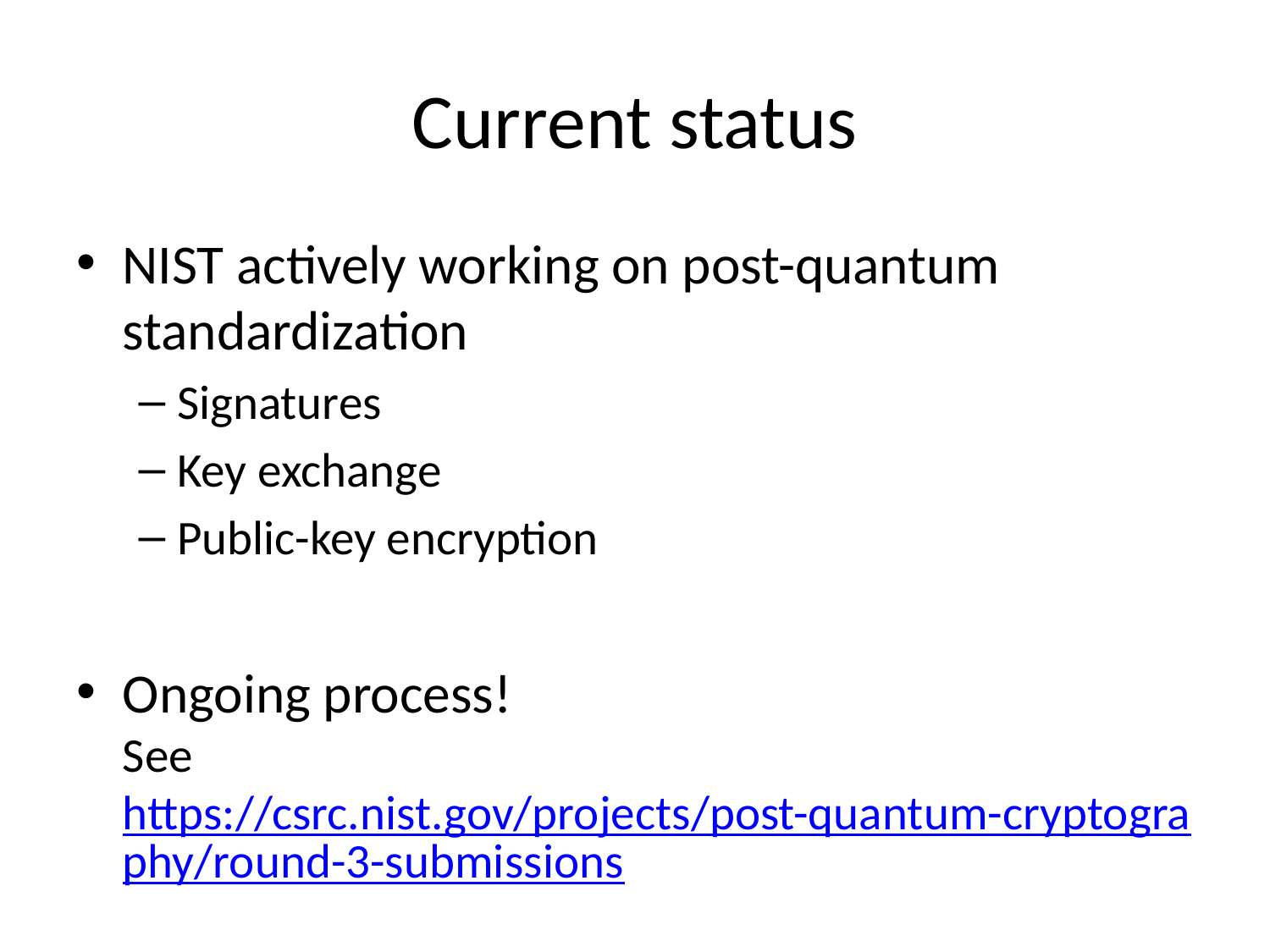

# Current status
NIST actively working on post-quantum standardization
Signatures
Key exchange
Public-key encryption

Ongoing process!
See https://csrc.nist.gov/projects/post-quantum-cryptography/round-3-submissions